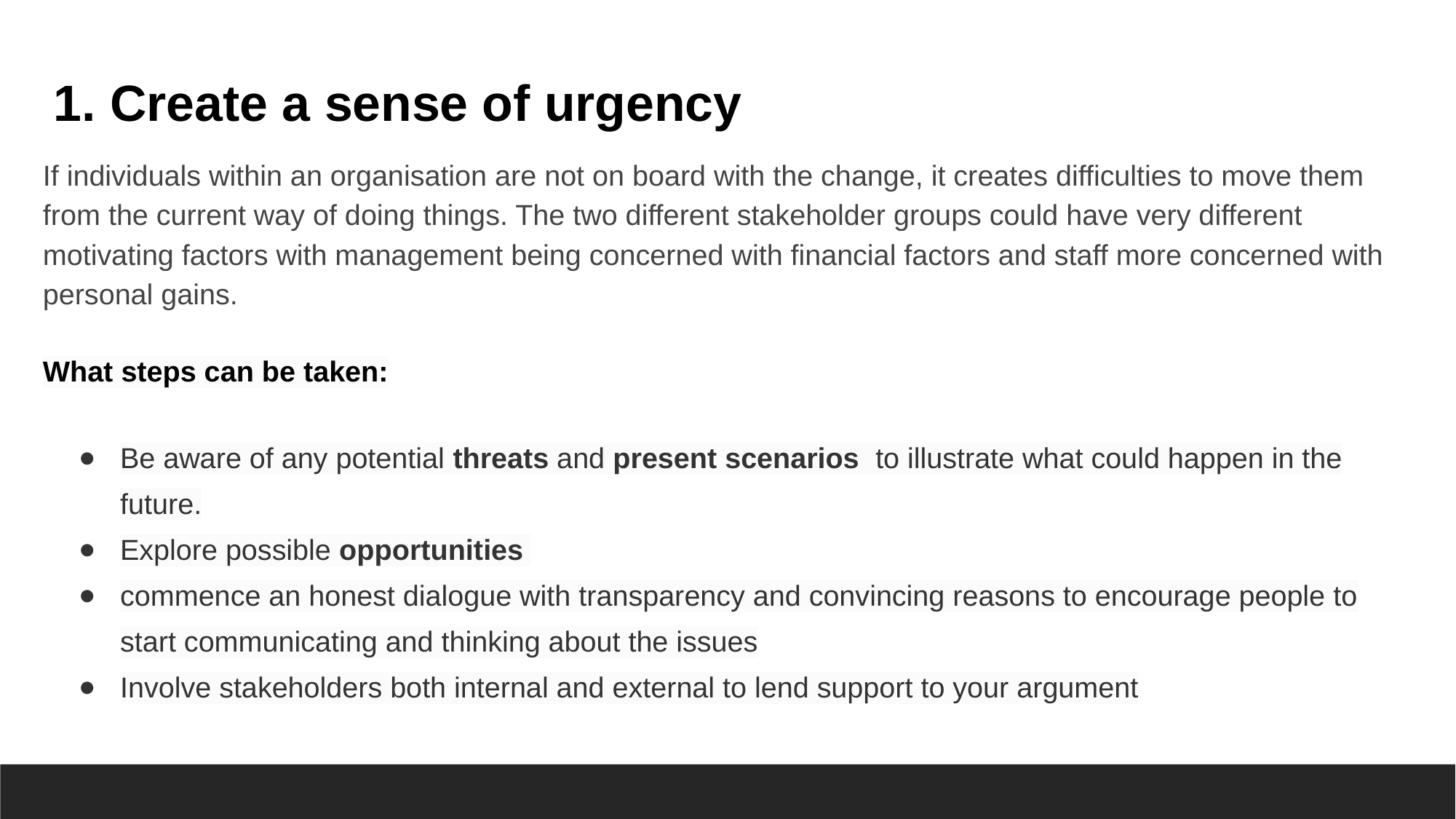

# 1. Create a sense of urgency
If individuals within an organisation are not on board with the change, it creates difficulties to move them from the current way of doing things. The two different stakeholder groups could have very different motivating factors with management being concerned with financial factors and staff more concerned with personal gains.
What steps can be taken:
Be aware of any potential threats and present scenarios  to illustrate what could happen in the future.
Explore possible opportunities
commence an honest dialogue with transparency and convincing reasons to encourage people to start communicating and thinking about the issues
Involve stakeholders both internal and external to lend support to your argument